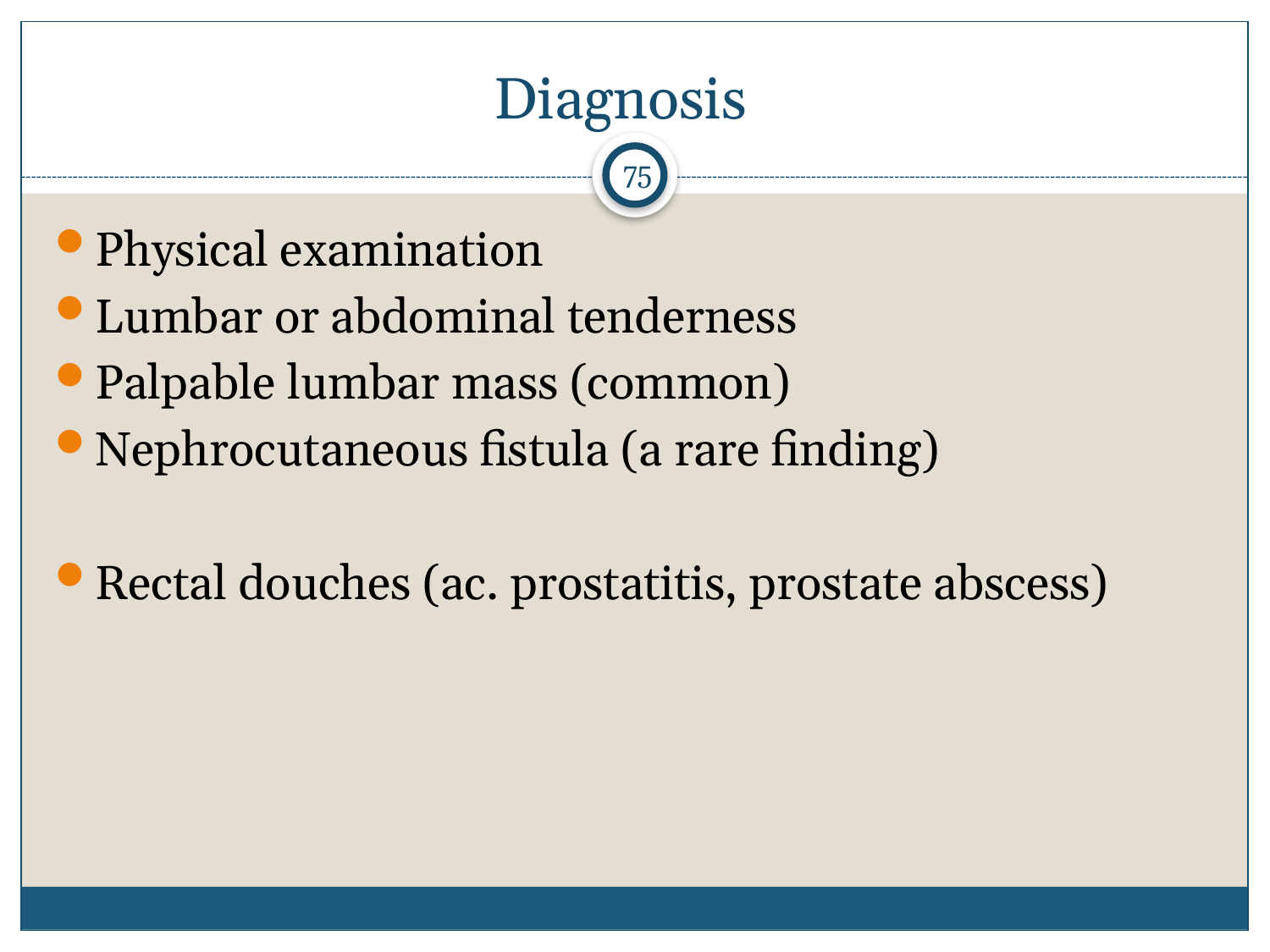

# Diagnosis
75
Physical examination
Lumbar or abdominal tenderness
Palpable lumbar mass (common)
Nephrocutaneous fistula (a rare finding)

Rectal douches (ac. prostatitis, prostate abscess)